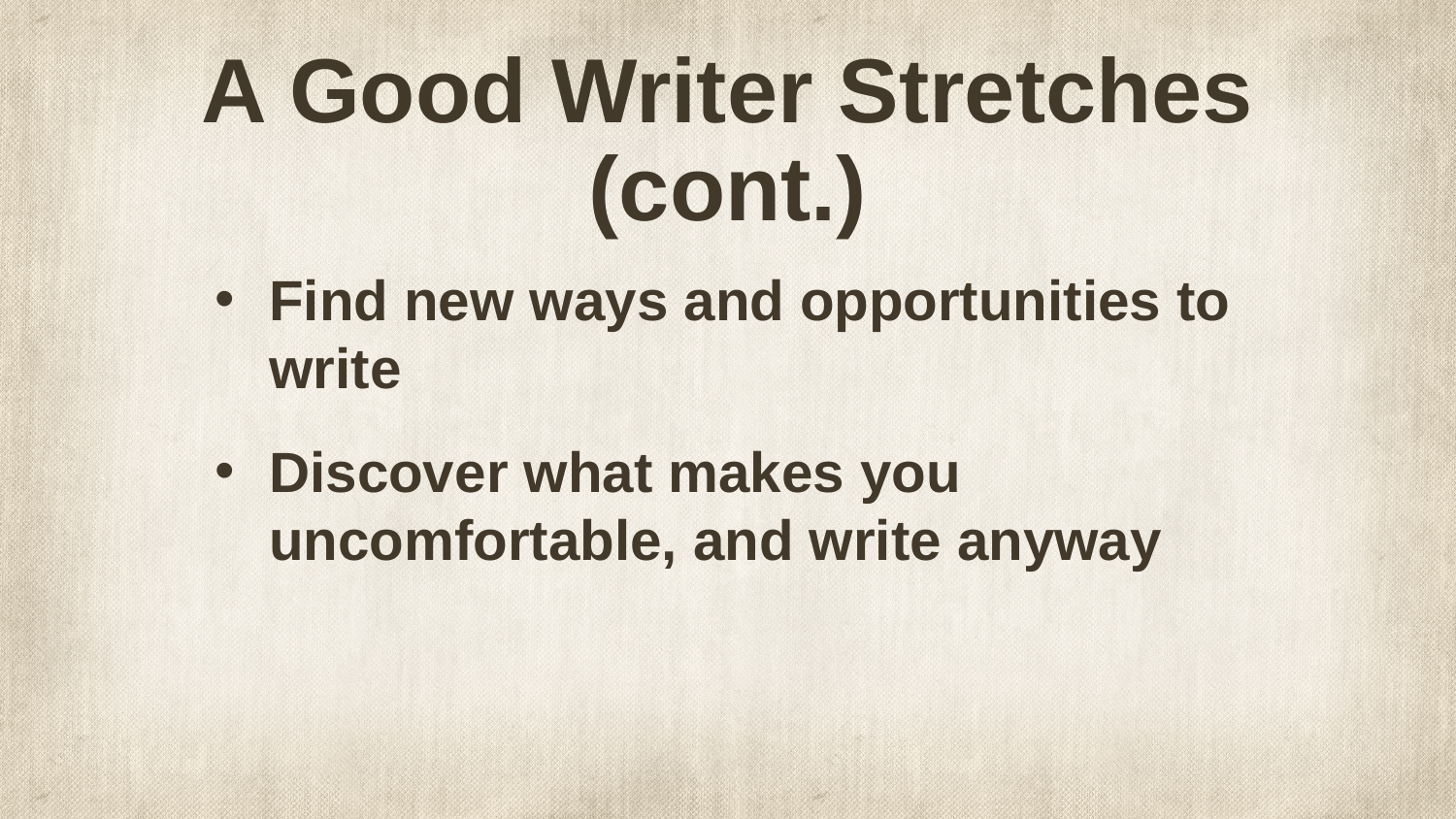

# A Good Writer Stretches (cont.)
Find new ways and opportunities to write
Discover what makes you uncomfortable, and write anyway